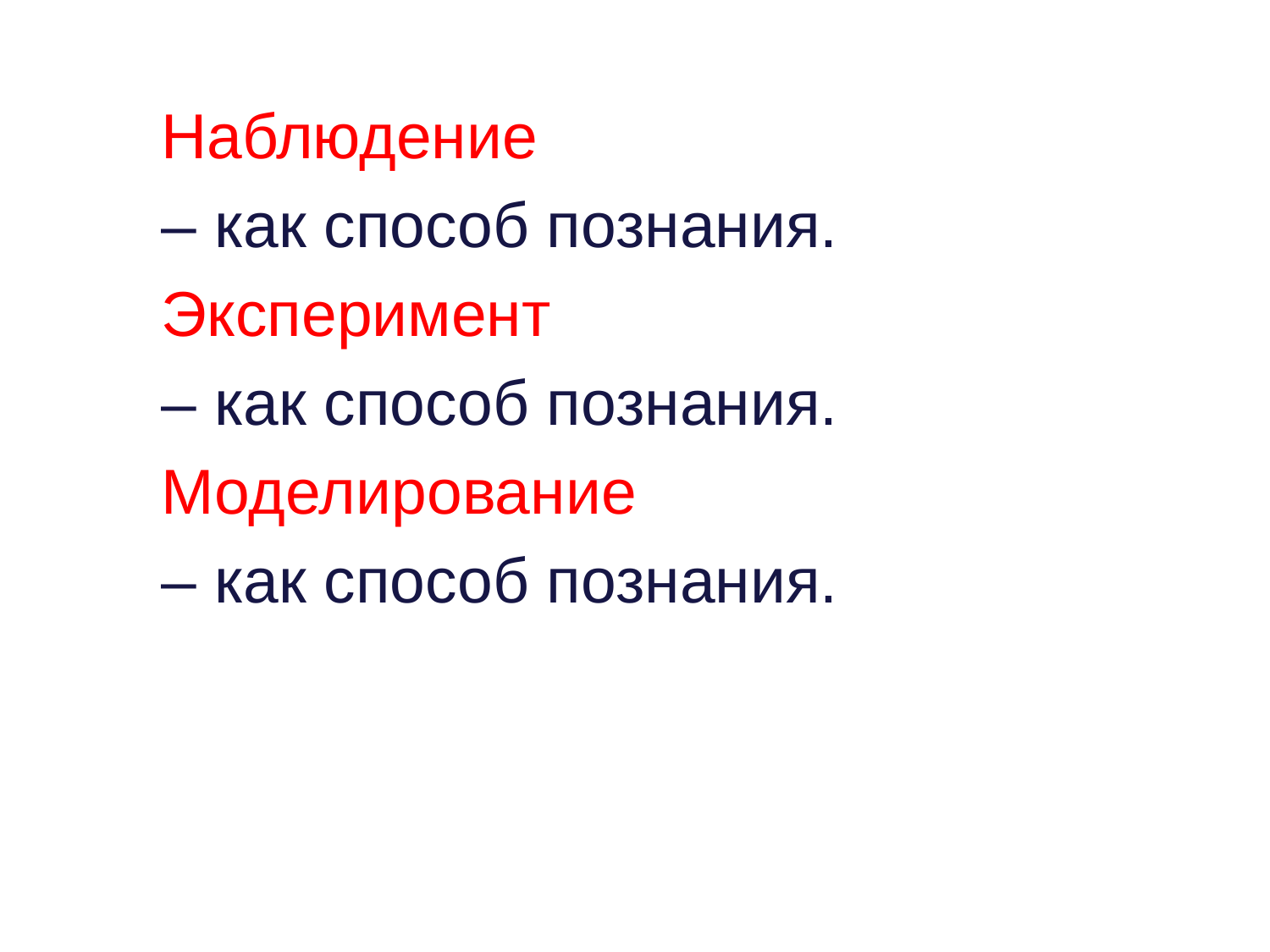

Наблюдение
– как способ познания.
Эксперимент
– как способ познания.
Моделирование
– как способ познания.